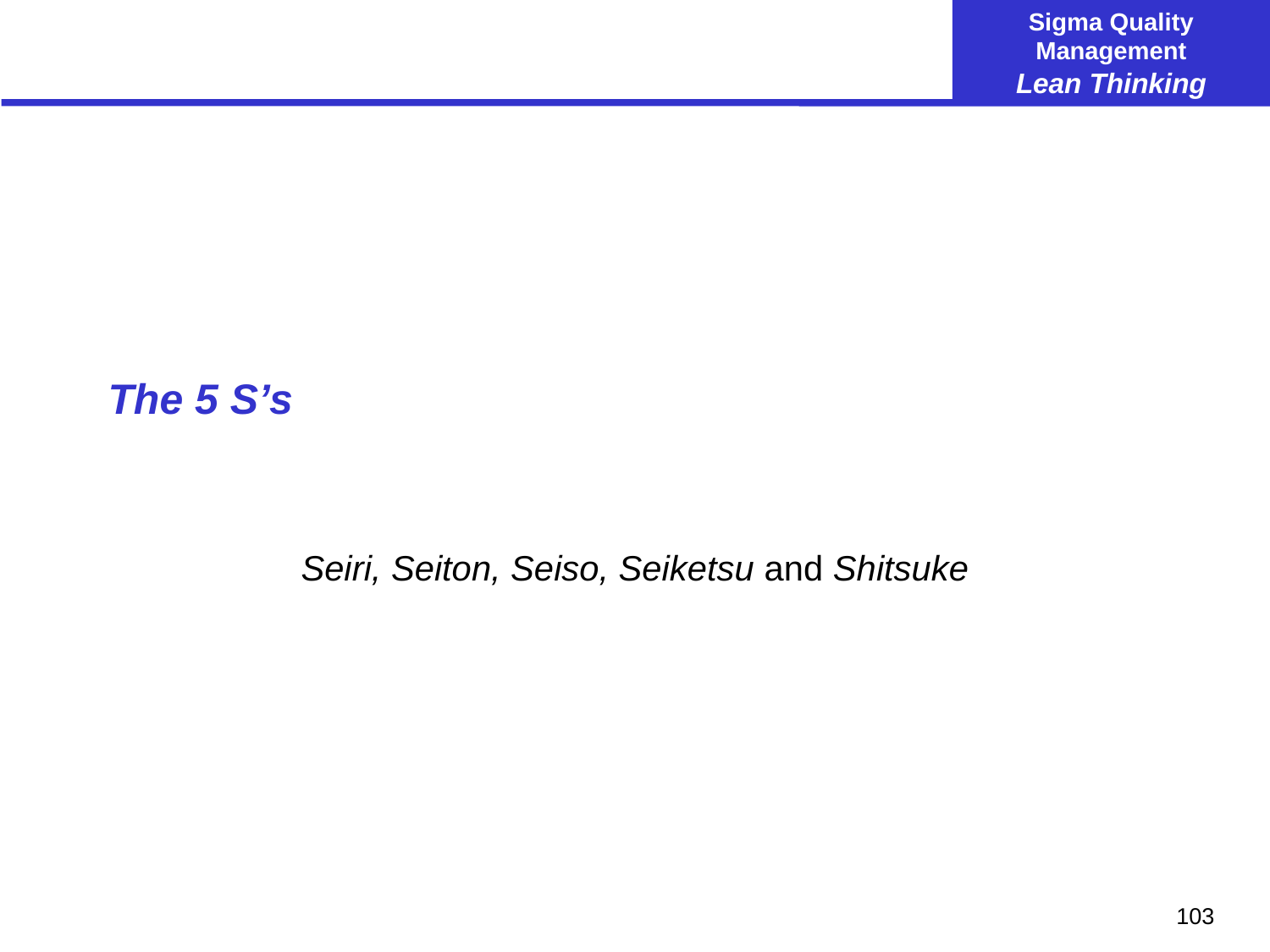

# The 5 S’s
Seiri, Seiton, Seiso, Seiketsu and Shitsuke